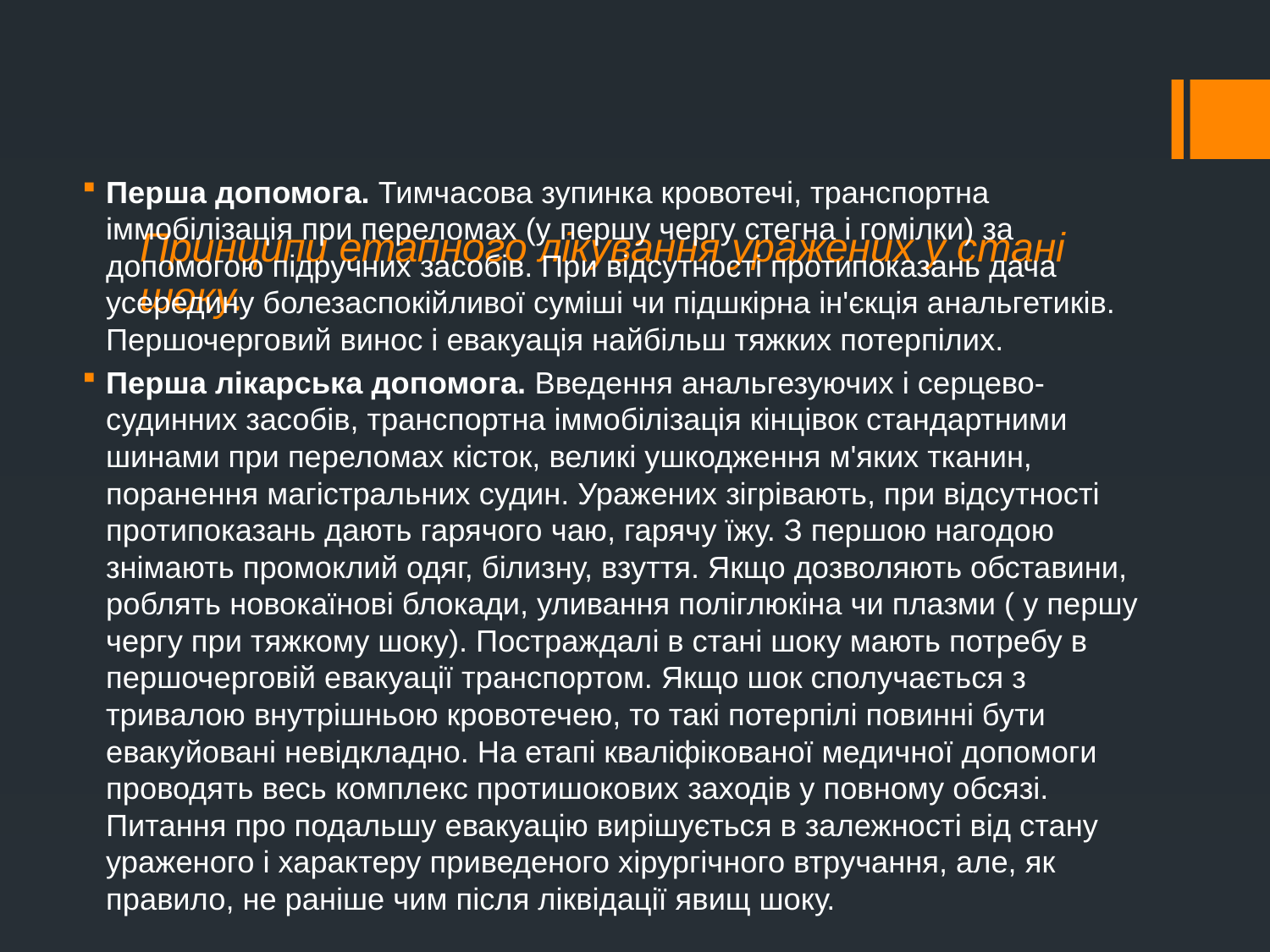

Перша допомога. Тимчасова зупинка кровотечі, транспортна іммобілізація при переломах (у першу чергу стегна і гомілки) за допомогою підручних засобів. При відсутності протипоказань дача усередину болезаспокійливої суміші чи підшкірна ін'єкція анальгетиків. Першочерговий винос і евакуація найбільш тяжких потерпілих.
Перша лікарська допомога. Введення анальгезуючих і серцево-судинних засобів, транспортна іммобілізація кінцівок стандартними шинами при переломах кісток, великі ушкодження м'яких тканин, поранення магістральних судин. Уражених зігрівають, при відсутності протипоказань дають гарячого чаю, гарячу їжу. З першою нагодою знімають промоклий одяг, білизну, взуття. Якщо дозволяють обставини, роблять новокаїнові блокади, уливання поліглюкіна чи плазми ( у першу чергу при тяжкому шоку). Постраждалі в стані шоку мають потребу в першочерговій евакуації транспортом. Якщо шок сполучається з тривалою внутрішньою кровотечею, то такі потерпілі повинні бути евакуйовані невідкладно. На етапі кваліфікованої медичної допомоги проводять весь комплекс протишокових заходів у повному обсязі. Питання про подальшу евакуацію вирішується в залежності від стану ураженого і характеру приведеного хірургічного втручання, але, як правило, не раніше чим після ліквідації явищ шоку.

# Принципи етапного лікування уражених у стані шоку.